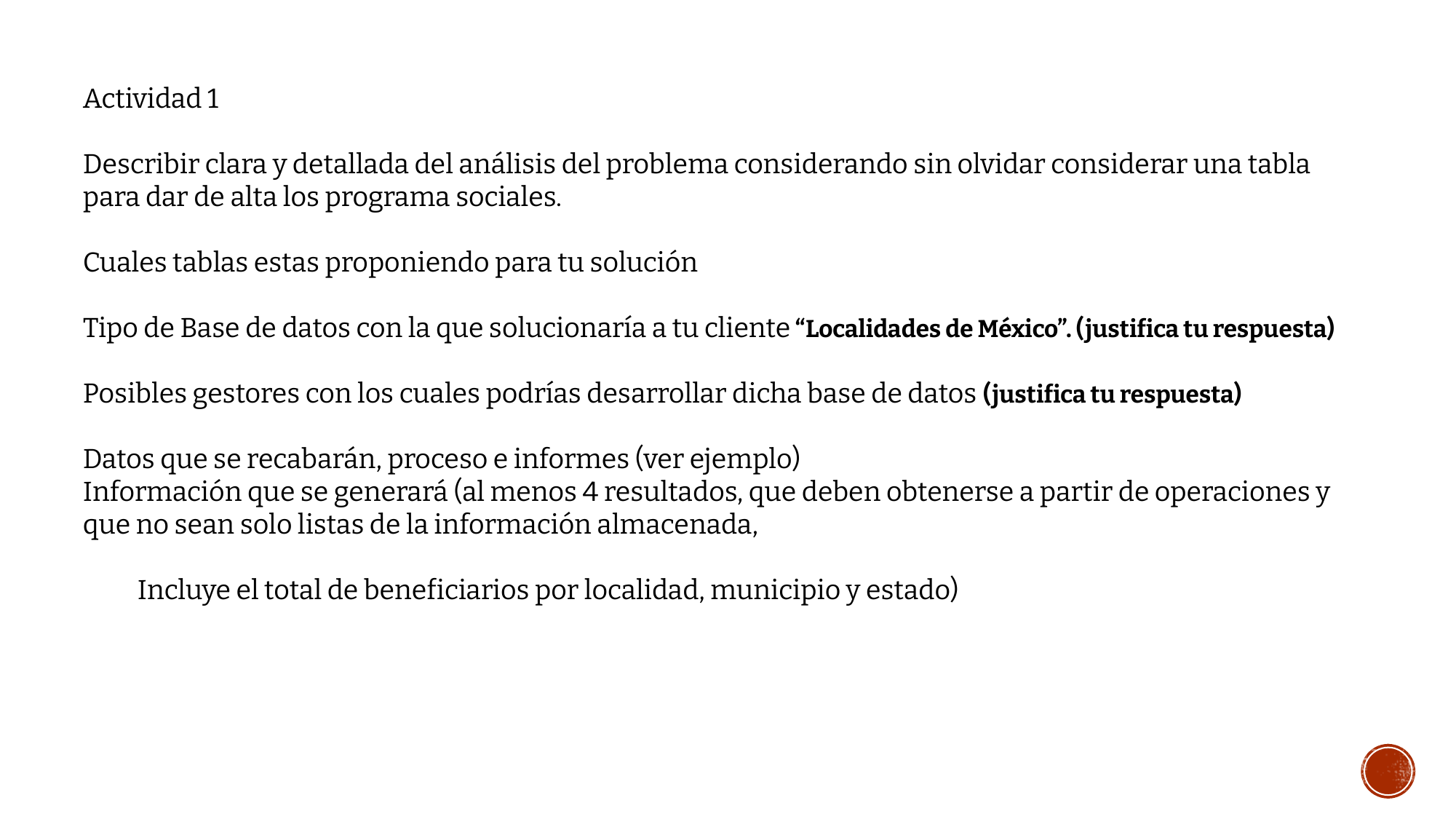

Actividad 1

Describir clara y detallada del análisis del problema considerando sin olvidar considerar una tabla para dar de alta los programa sociales.

Cuales tablas estas proponiendo para tu solución

Tipo de Base de datos con la que solucionaría a tu cliente “Localidades de México”. (justifica tu respuesta)

Posibles gestores con los cuales podrías desarrollar dicha base de datos (justifica tu respuesta)

Datos que se recabarán, proceso e informes (ver ejemplo)
Información que se generará (al menos 4 resultados, que deben obtenerse a partir de operaciones y que no sean solo listas de la información almacenada,

Incluye el total de beneficiarios por localidad, municipio y estado)